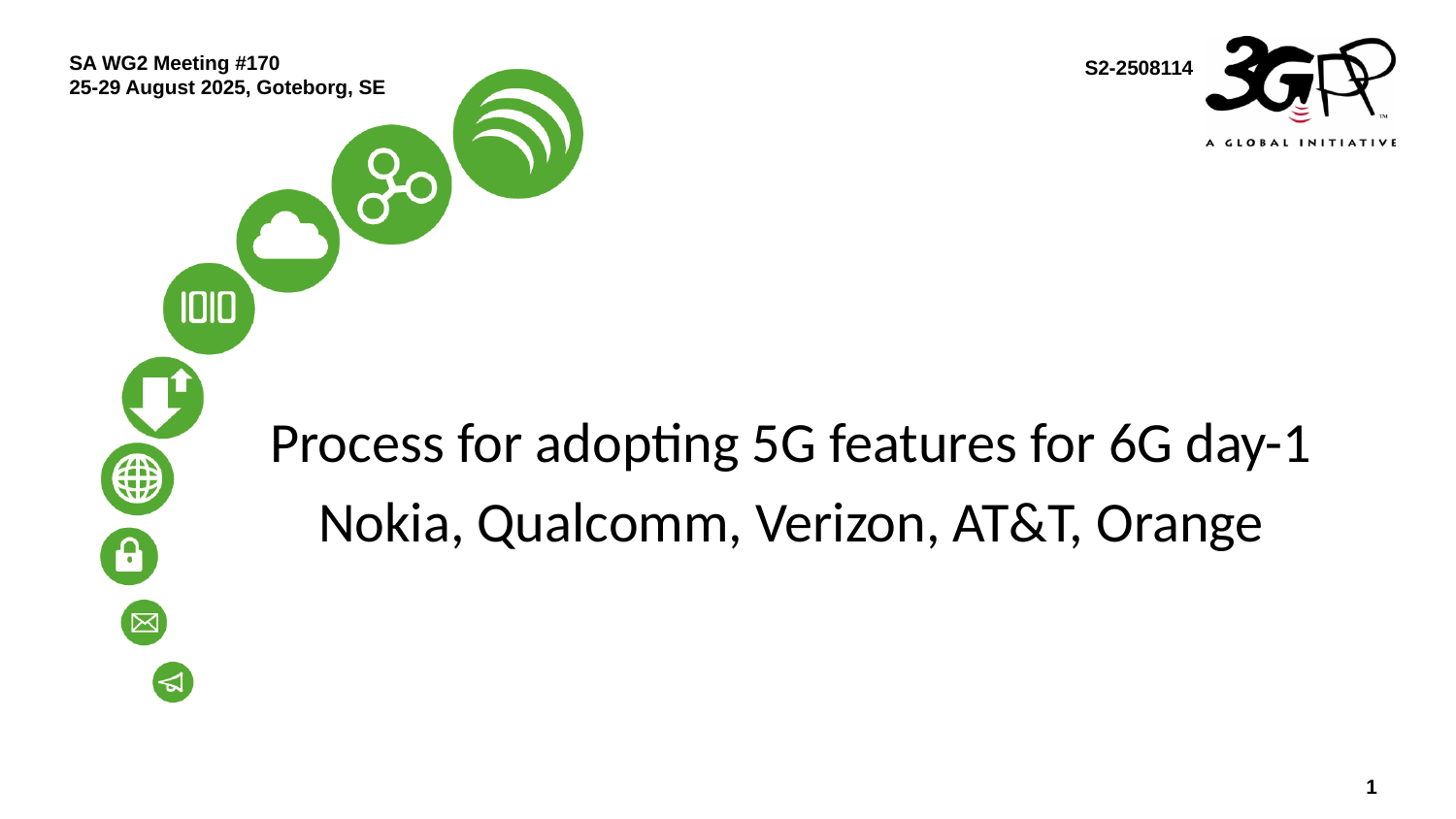

SA WG2 Meeting #170
25-29 August 2025, Goteborg, SE
S2-2508114
Process for adopting 5G features for 6G day-1
Nokia, Qualcomm, Verizon, AT&T, Orange